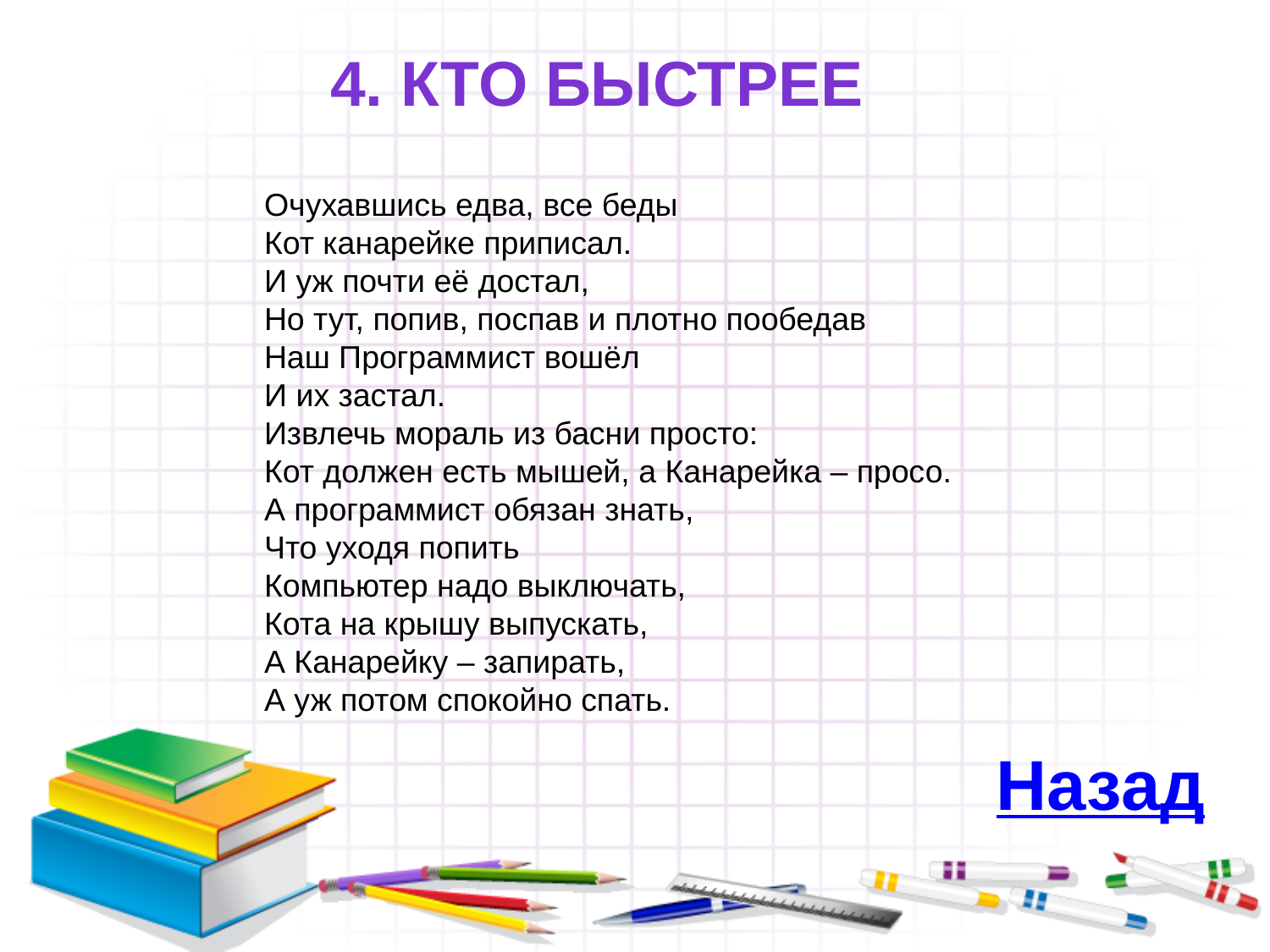

4. Кто быстрее
Очухавшись едва, все беды
Кот канарейке приписал.
И уж почти её достал,
Но тут, попив, поспав и плотно пообедав
Наш Программист вошёл
И их застал.
Извлечь мораль из басни просто:
Кот должен есть мышей, а Канарейка – просо.
А программист обязан знать,
Что уходя попить
Компьютер надо выключать,
Кота на крышу выпускать,
А Канарейку – запирать,
А уж потом спокойно спать.
Назад